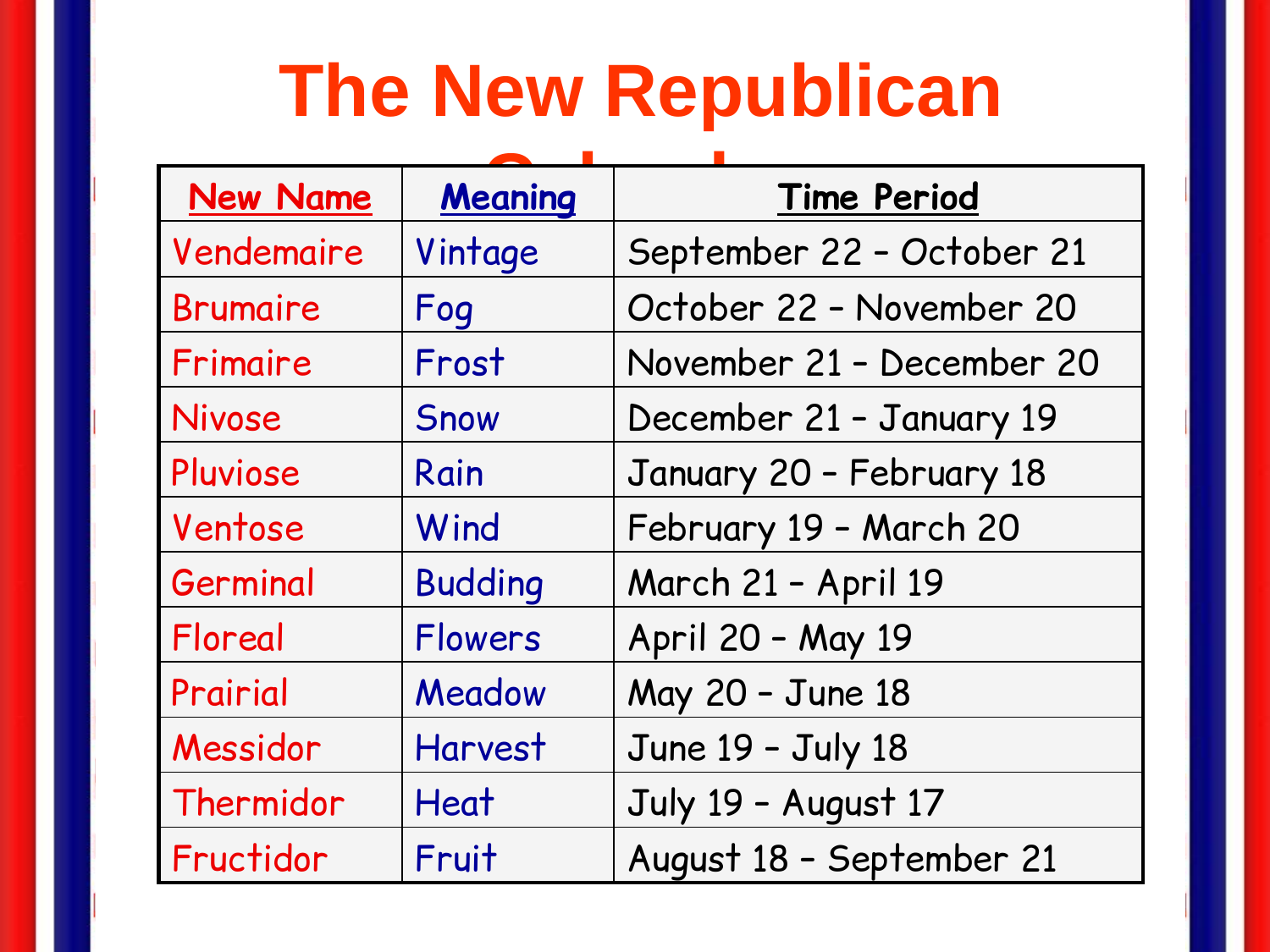

| Vendemaire | (Vintage) | 22 September-21 October |
| --- | --- | --- |
| Brumaire | (Fog) | 22 October-20 November |
| Frimaire | (Frost) | 21 November-20 December |
| Nivose | (Snow) | 21 December-19 January |
| Pluviose | (Rain) | 20 January-18 February |
| Ventose | (Wind) | 19 February-20 March |
| Germinal | (Budding) | 21 March-19 April |
| Floreal | (Flowers) | 20 April-19 May |
| Prairial | (Meadows) | 20 May-18 June |
| Messidor | (Harvest) | 19 June-18 July |
| Thermidor | (Heat) | 19 July-17 August |
| Fructidor | (Fruit) | 18 August-21 September |
The New Republican Calendar
| New Name | Meaning | Time Period |
| --- | --- | --- |
| Vendemaire | Vintage | September 22 – October 21 |
| Brumaire | Fog | October 22 – November 20 |
| Frimaire | Frost | November 21 – December 20 |
| Nivose | Snow | December 21 – January 19 |
| Pluviose | Rain | January 20 – February 18 |
| Ventose | Wind | February 19 – March 20 |
| Germinal | Budding | March 21 – April 19 |
| Floreal | Flowers | April 20 – May 19 |
| Prairial | Meadow | May 20 – June 18 |
| Messidor | Harvest | June 19 – July 18 |
| Thermidor | Heat | July 19 – August 17 |
| Fructidor | Fruit | August 18 – September 21 |